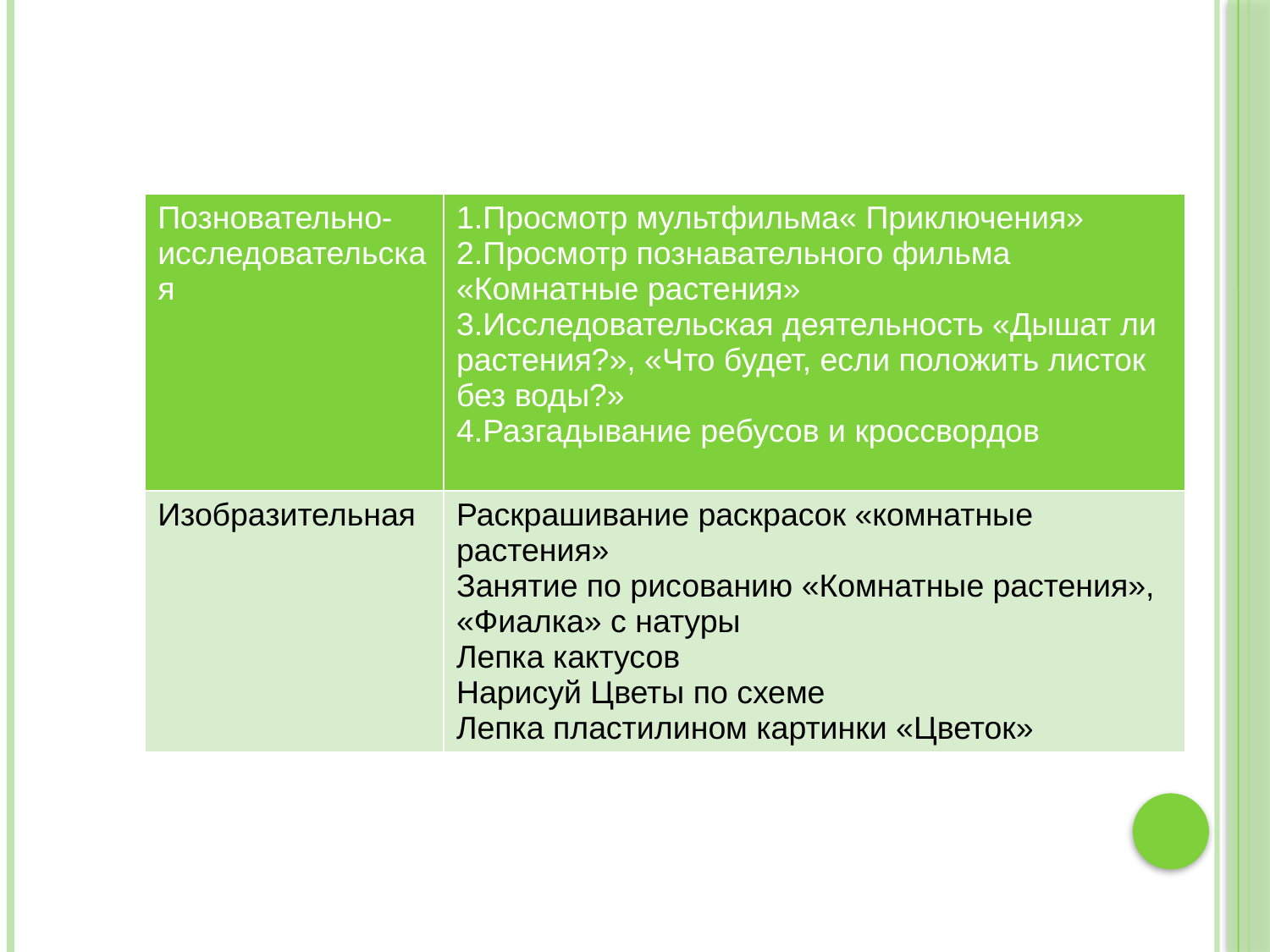

#
| Позновательно- исследовательская | 1.Просмотр мультфильма« Приключения» 2.Просмотр познавательного фильма «Комнатные растения» 3.Исследовательская деятельность «Дышат ли растения?», «Что будет, если положить листок без воды?» 4.Разгадывание ребусов и кроссвордов |
| --- | --- |
| Изобразительная | Раскрашивание раскрасок «комнатные растения» Занятие по рисованию «Комнатные растения», «Фиалка» с натуры Лепка кактусов Нарисуй Цветы по схеме Лепка пластилином картинки «Цветок» |